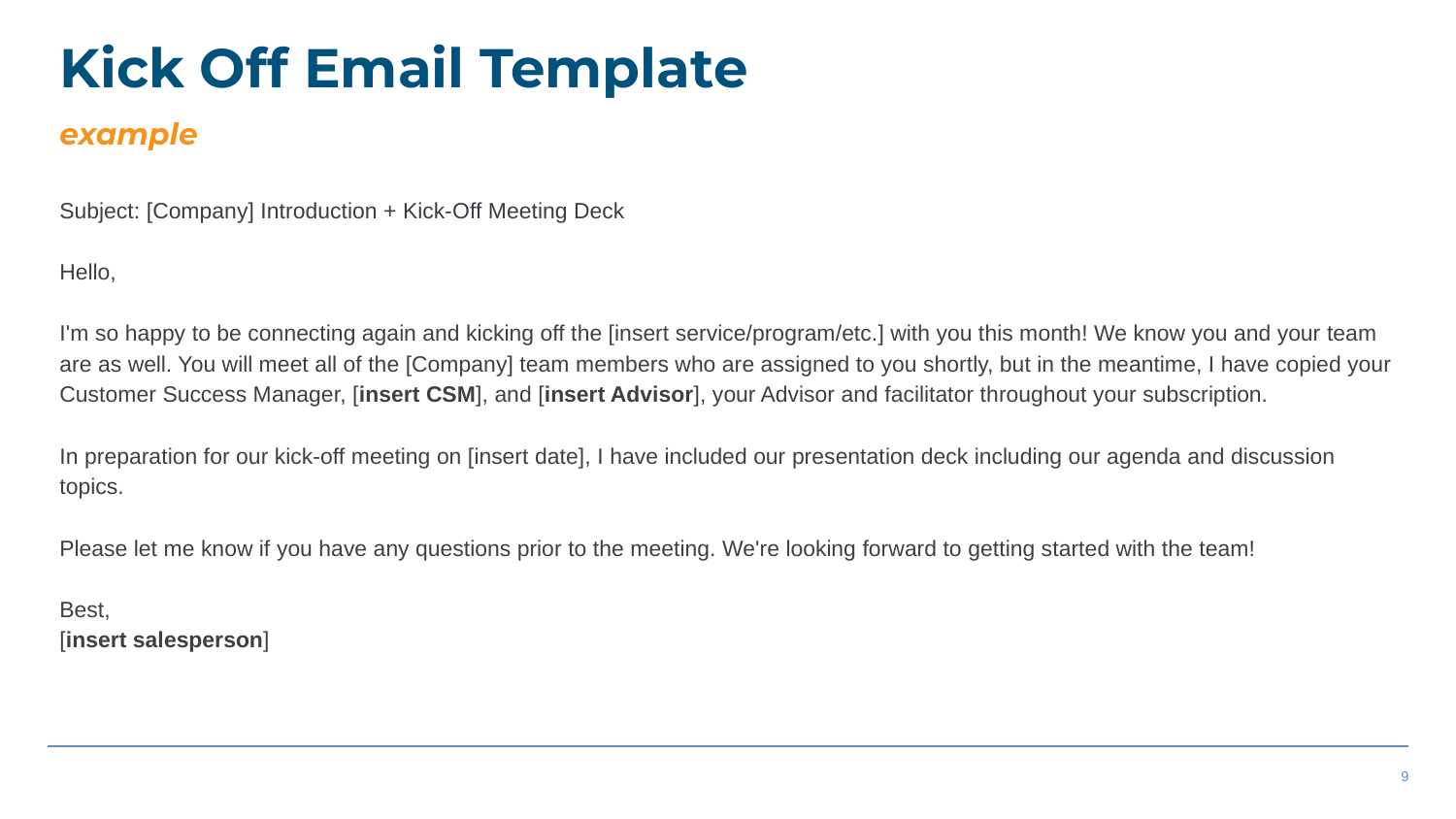

# Kick Off Email Template
example
Subject: [Company] Introduction + Kick-Off Meeting Deck

Hello,

I'm so happy to be connecting again and kicking off the [insert service/program/etc.] with you this month! We know you and your team are as well. You will meet all of the [Company] team members who are assigned to you shortly, but in the meantime, I have copied your Customer Success Manager, [insert CSM], and [insert Advisor], your Advisor and facilitator throughout your subscription.

In preparation for our kick-off meeting on [insert date], I have included our presentation deck including our agenda and discussion topics.

Please let me know if you have any questions prior to the meeting. We're looking forward to getting started with the team!

Best,
[insert salesperson]